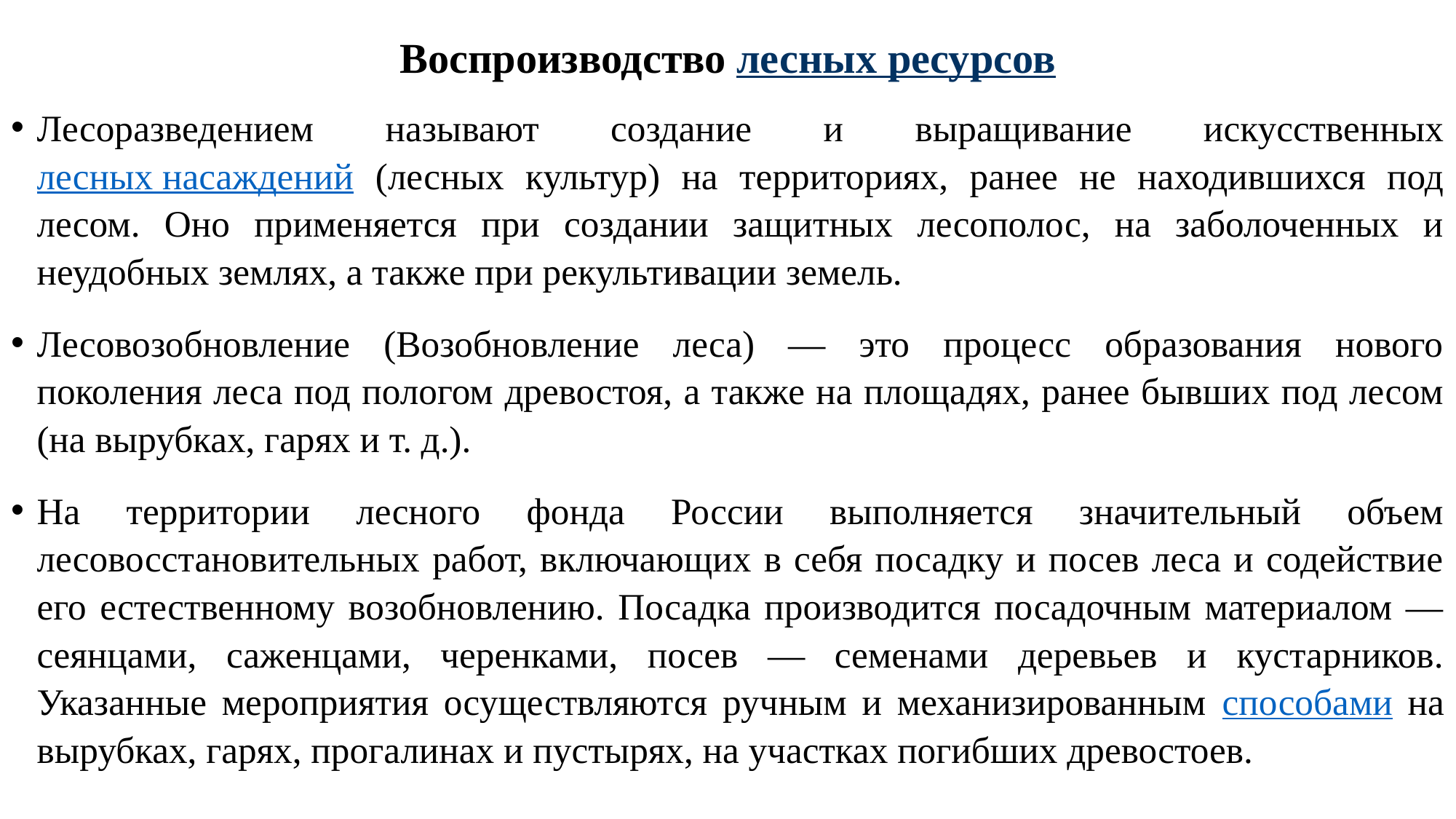

# Воспроизводство лесных ресурсов
Лесоразведением называют создание и выращивание искусственных лесных насаждений (лесных культур) на территориях, ранее не находившихся под лесом. Оно применяется при создании защитных лесополос, на заболоченных и неудобных землях, а также при рекультивации земель.
Лесовозобновление (Возобновление леса) — это процесс образования нового поколения леса под пологом древостоя, а также на площадях, ранее бывших под лесом (на вырубках, гарях и т. д.).
На территории лесного фонда России выполняется значительный объем лесовосстановительных работ, включающих в себя посадку и посев леса и содействие его естественному возобновлению. Посадка производится посадочным материалом — сеянцами, саженцами, черенками, посев — семенами деревьев и кустарников. Указанные мероприятия осуществляются ручным и механизированным способами на вырубках, гарях, прогалинах и пустырях, на участках погибших древостоев.